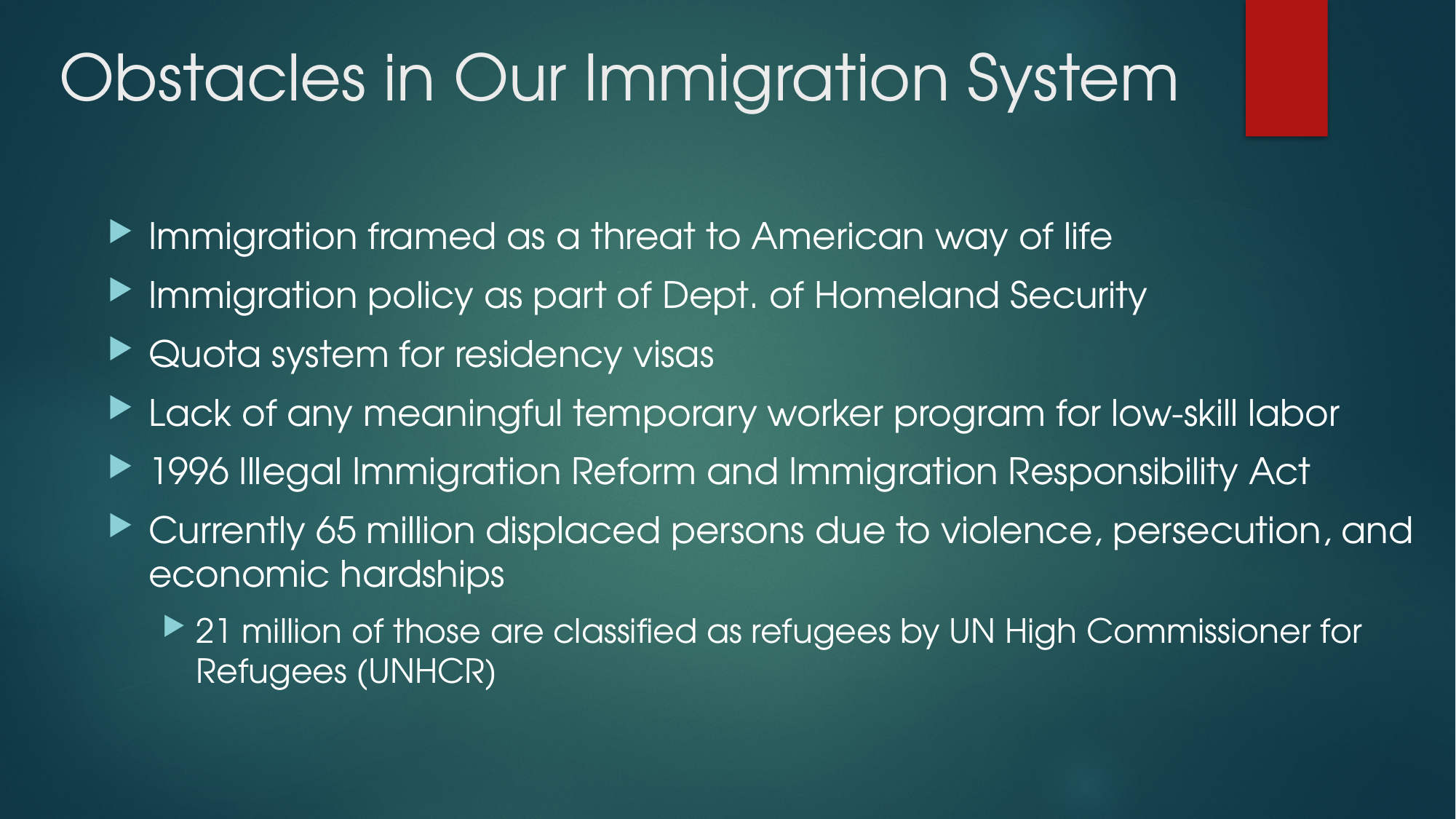

# Obstacles in Our Immigration System
Immigration framed as a threat to American way of life
Immigration policy as part of Dept. of Homeland Security
Quota system for residency visas
Lack of any meaningful temporary worker program for low-skill labor
1996 Illegal Immigration Reform and Immigration Responsibility Act
Currently 65 million displaced persons due to violence, persecution, and economic hardships
21 million of those are classified as refugees by UN High Commissioner for Refugees (UNHCR)